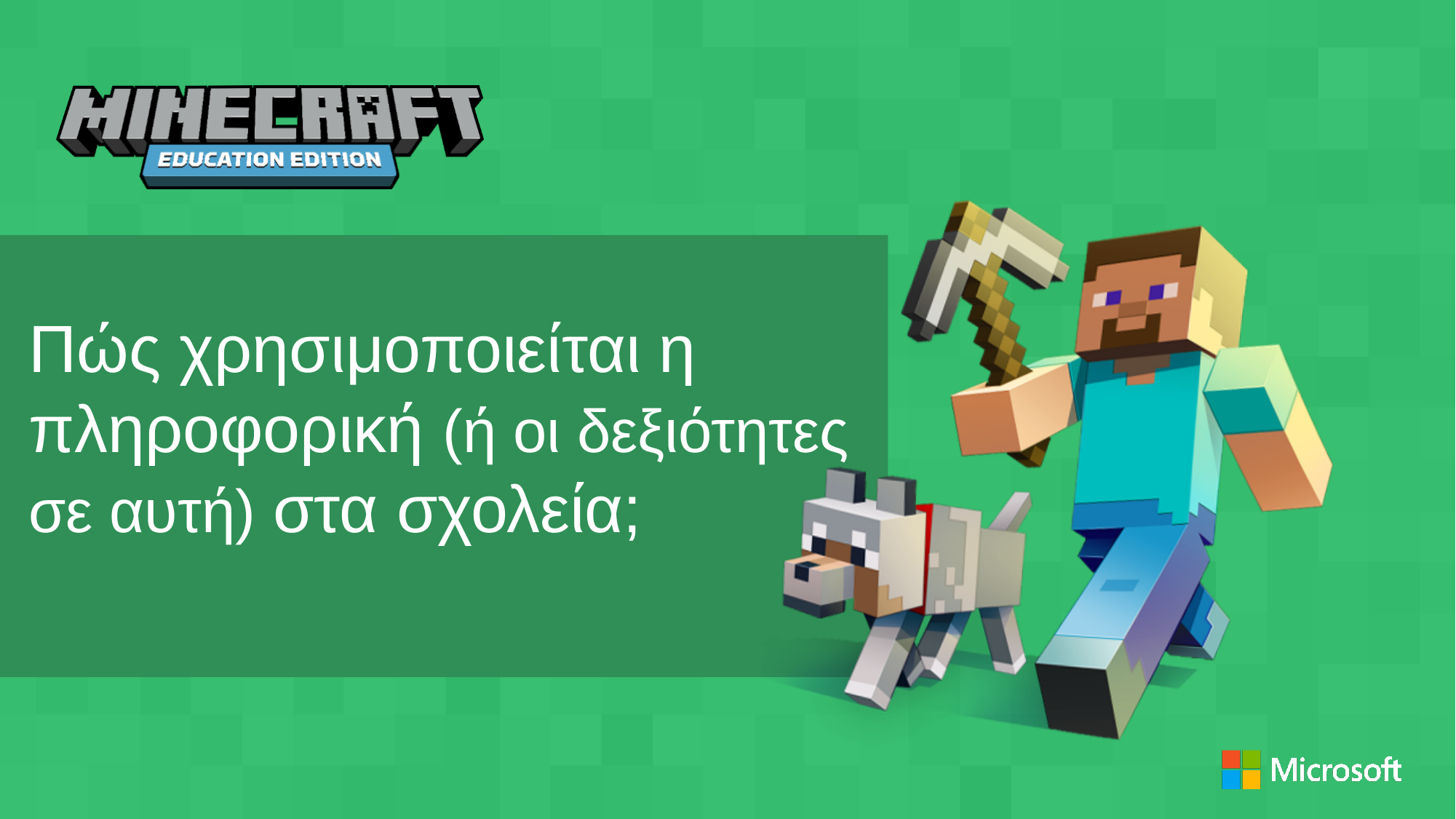

Πώς χρησιμοποιείται η πληροφορική (ή οι δεξιότητες σε αυτή) στα σχολεία;